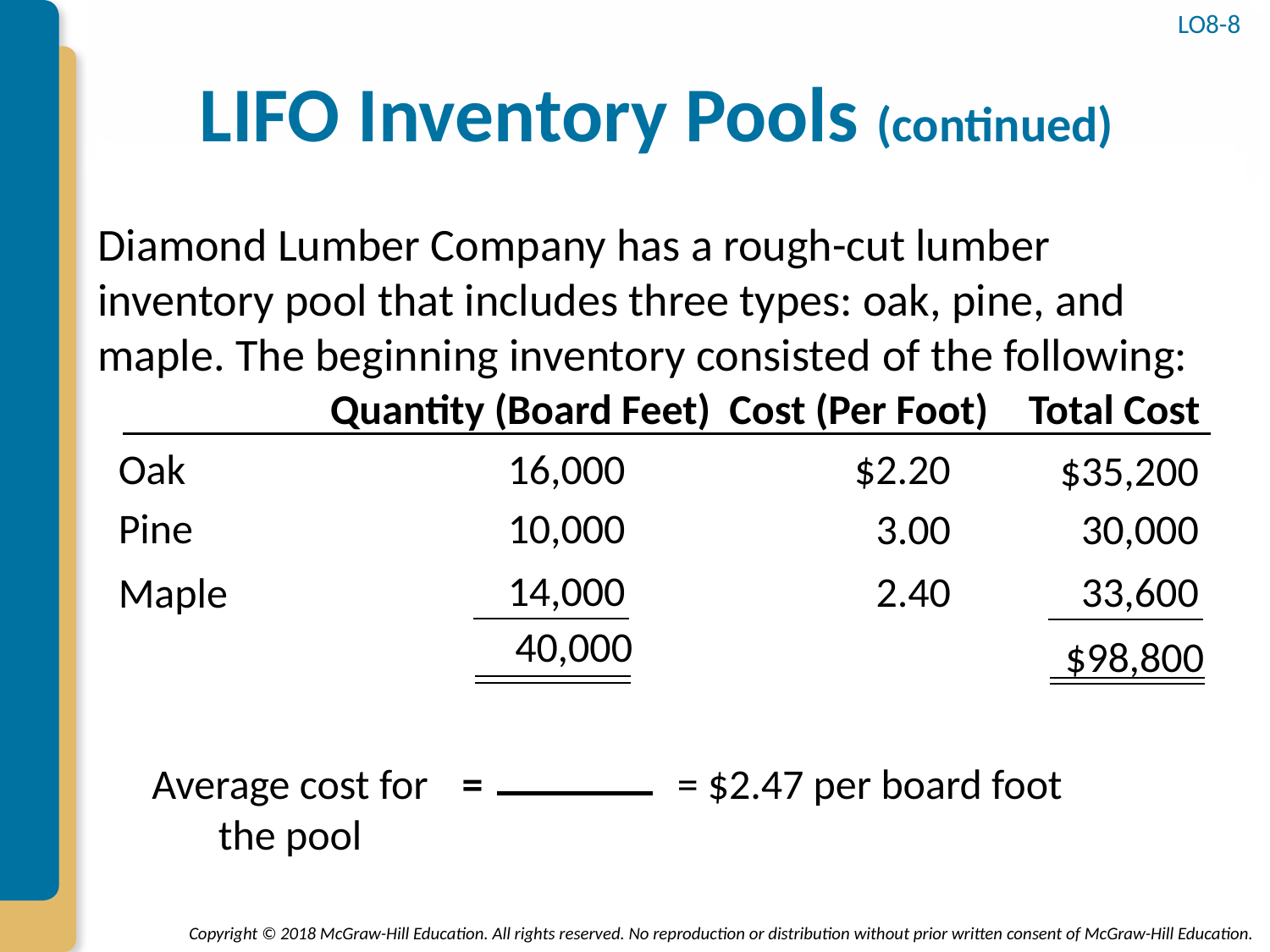

LO8-8
# LIFO Inventory Pools (continued)
Diamond Lumber Company has a rough-cut lumber inventory pool that includes three types: oak, pine, and maple. The beginning inventory consisted of the following:
Quantity (Board Feet)
Cost (Per Foot)
Total Cost
Oak
16,000
$2.20
$35,200
10,000
Pine
3.00
30,000
14,000
2.40
33,600
Maple
40,000
$98,800
Average cost for the pool
=
= $2.47 per board foot